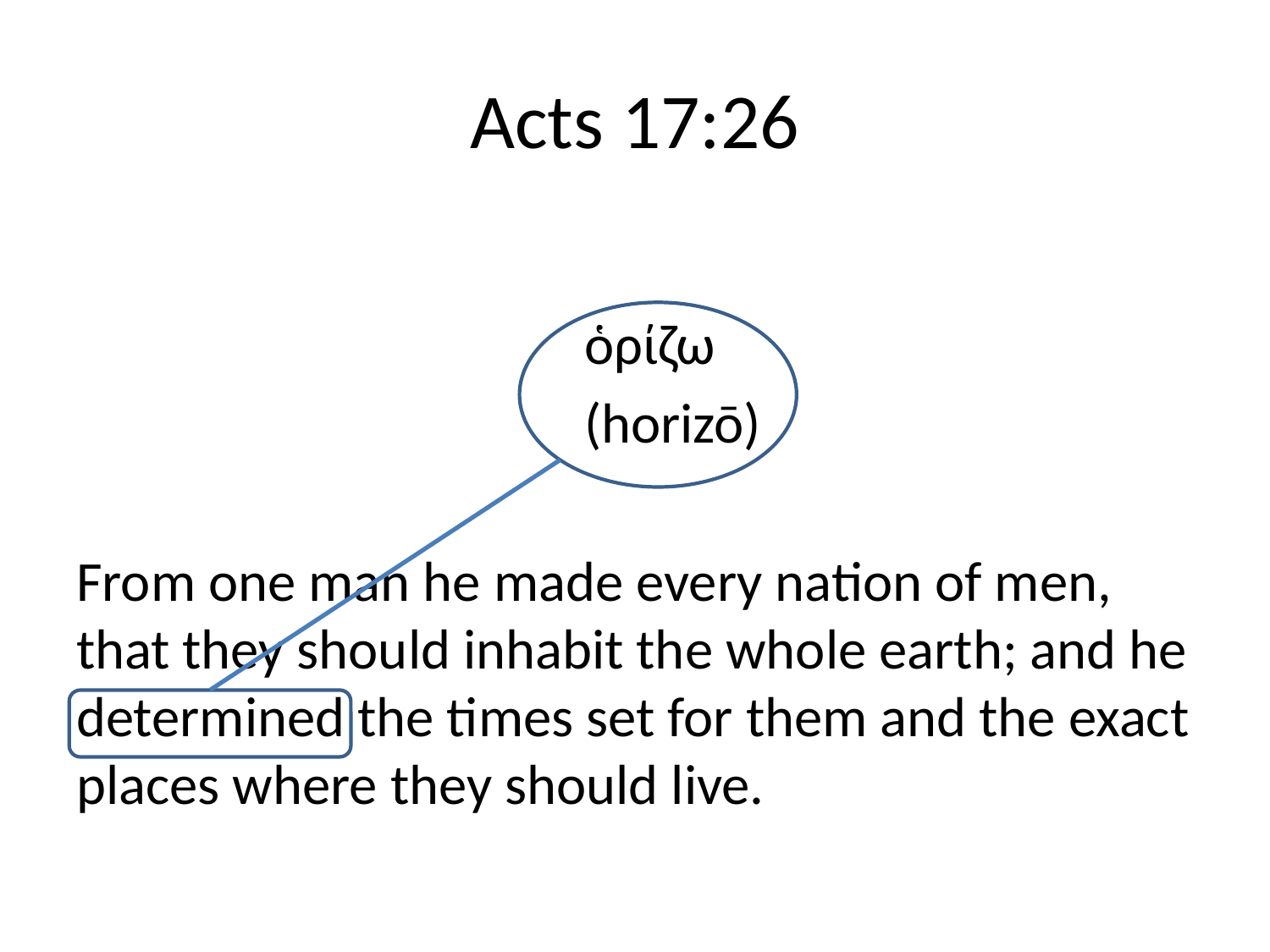

# Acts 17:26

				ὁρίζω
				(horizō)

From one man he made every nation of men, that they should inhabit the whole earth; and he determined the times set for them and the exact places where they should live.